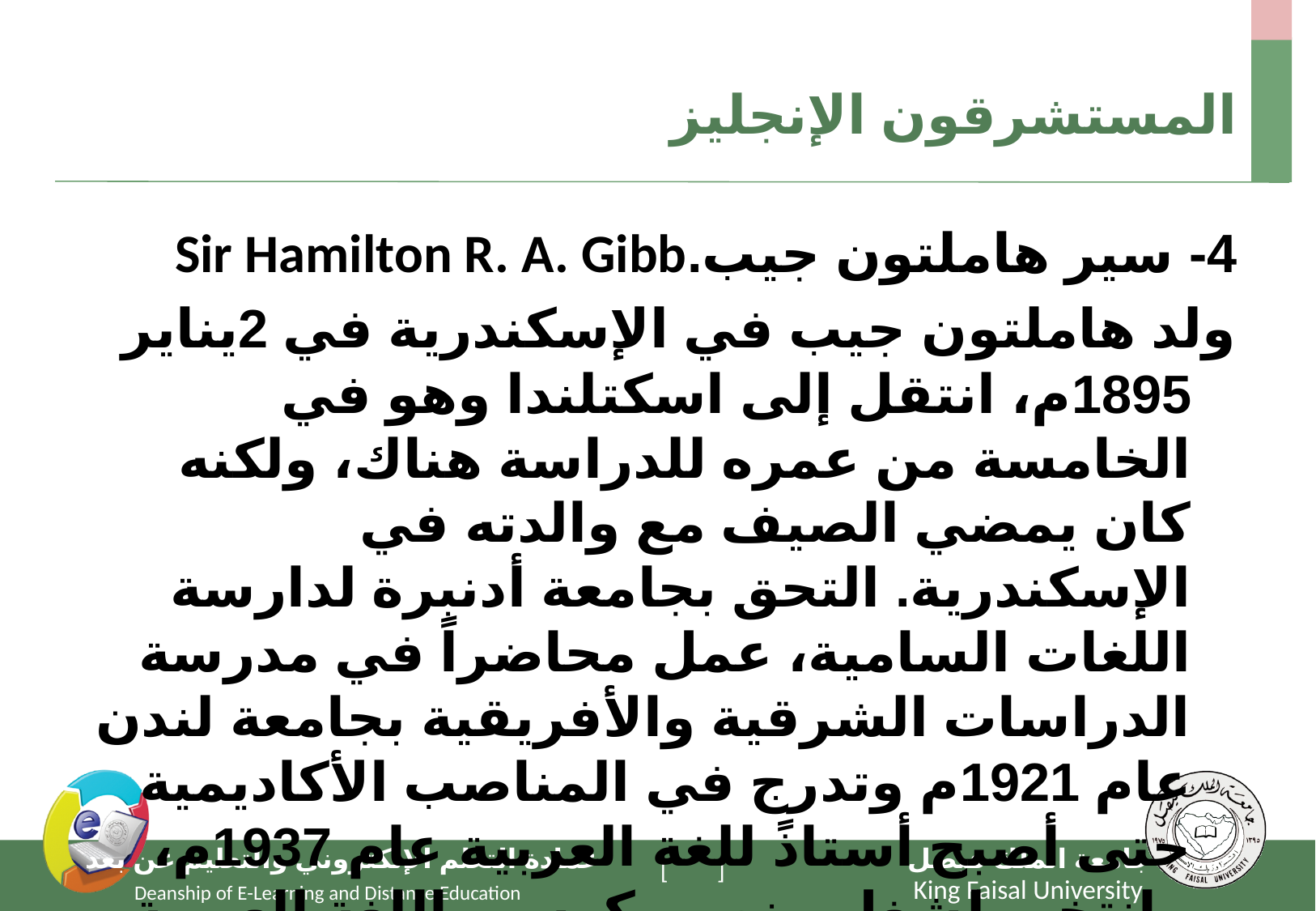

# المستشرقون الإنجليز
4- سير هاملتون جيب.Sir Hamilton R. A. Gibb
ولد هاملتون جيب في الإسكندرية في 2يناير 1895م، انتقل إلى اسكتلندا وهو في الخامسة من عمره للدراسة هناك، ولكنه كان يمضي الصيف مع والدته في الإسكندرية. التحق بجامعة أدنبرة لدارسة اللغات السامية، عمل محاضراً في مدرسة الدراسات الشرقية والأفريقية بجامعة لندن عام 1921م وتدرج في المناصب الأكاديمية حتى أصبح أستاذً للغة العربية عام 1937م، وانتخب لشغل منصب كرسي اللغة العربية بجامعة أكسفورد، انتقل إلى الولايات المتحدة الأمريكية ليعمل مديراً لمركز دراسات الشرق الأوسط بجامعة هارفارد بعد أن عمل أستاذاً للغة العربية في الجامعة.
بالإضافة إلى اهتمامه اللغوي فقد أضاف إلى ذلك الاهتمام بتاريخ الإسلام وانتشاره وقد تأثر بمستشرقين كبار من أمثال تومارس آرنولد وغيره.
من أبزر إنتاج جب (الفتوحات الإسلامية في آسيا الوسطى) سنة 1933م ودراسات في الأدب العربي المعاصر وكتاب (الاتجاهات الحديثة في الإسلام) وشارك في تأليف (إلى أين يتجه الإسلام)، وقد انتقل جيب من دراسة اللغة والآداب والتاريخ إلى دراسة العالم الإسلامي المعاصر وهو ما التفت إليه الاستشراق الأمريكي حينما أنشأ الدراسات الإقليمية أو دراسات المناطق، وله كتاب بعنوان (المحمدية) ثم أعاد نشره بعنوان (الإسلام) وله كتاب عن الرسول صلى الله عليه وسلم.